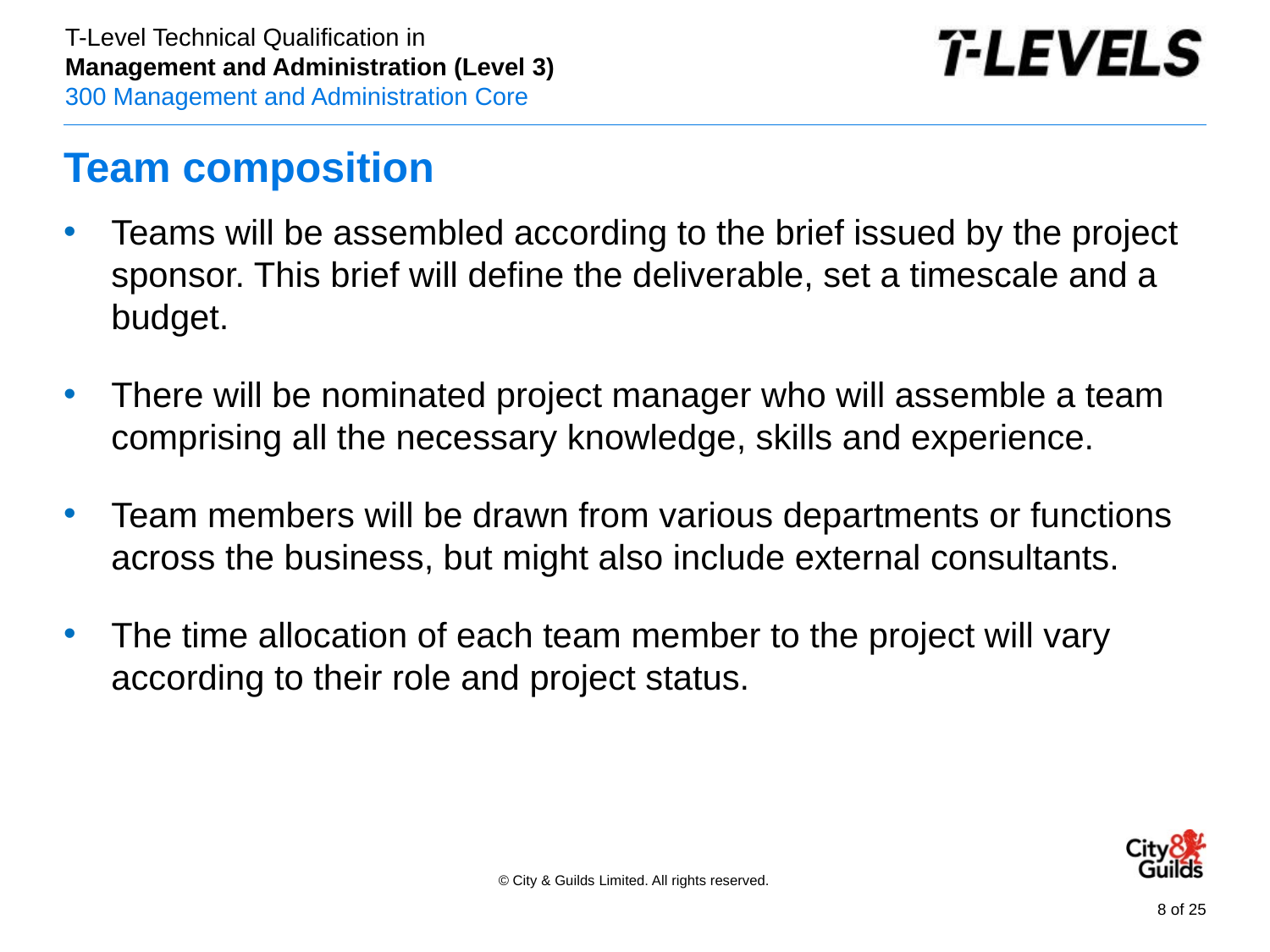

# Team composition
Teams will be assembled according to the brief issued by the project sponsor. This brief will define the deliverable, set a timescale and a budget.
There will be nominated project manager who will assemble a team comprising all the necessary knowledge, skills and experience.
Team members will be drawn from various departments or functions across the business, but might also include external consultants.
The time allocation of each team member to the project will vary according to their role and project status.